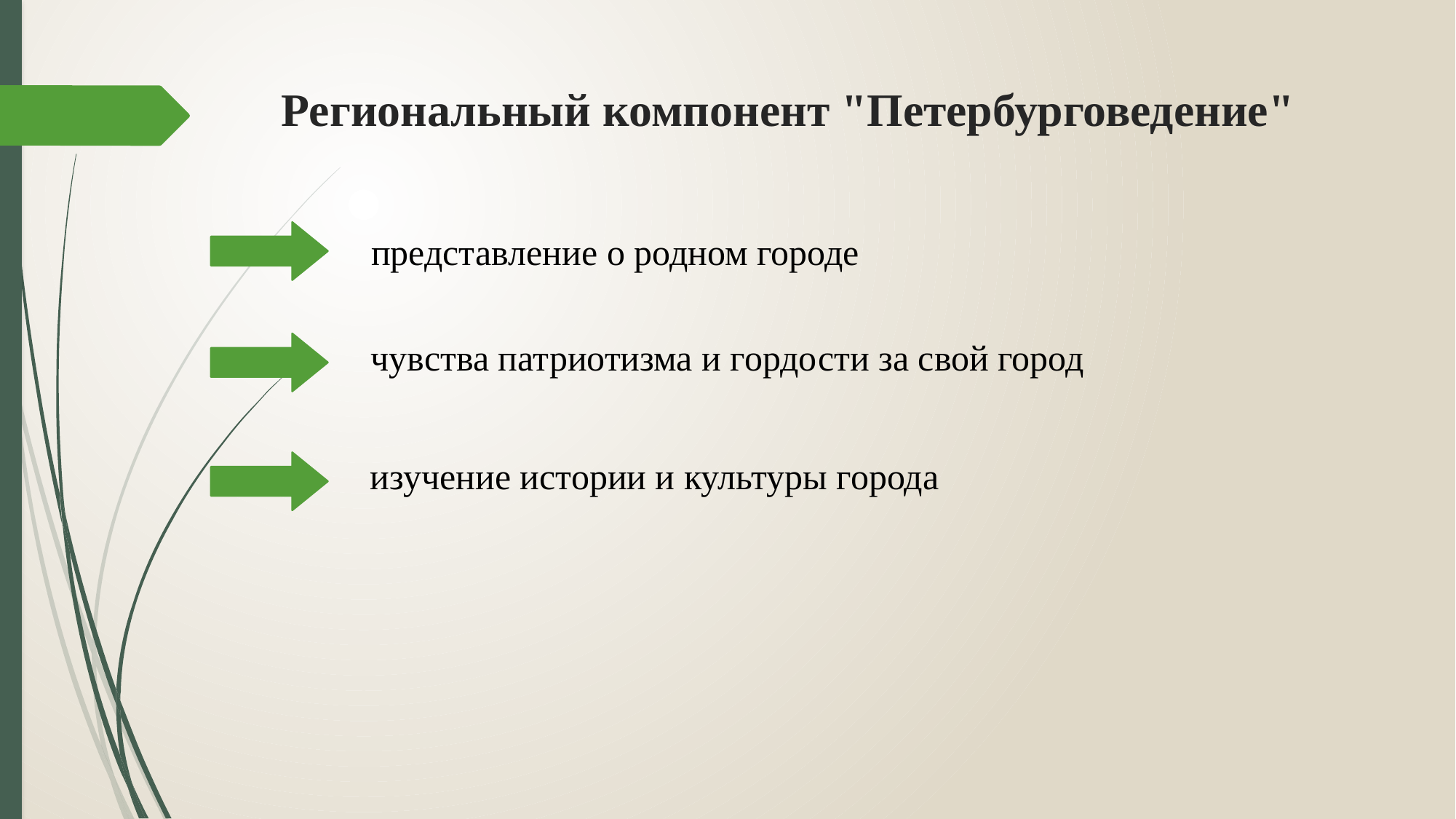

# Региональный компонент "Петербурговедение"

представление о родном городе
чувства патриотизма и гордости за свой город

изучение истории и культуры города